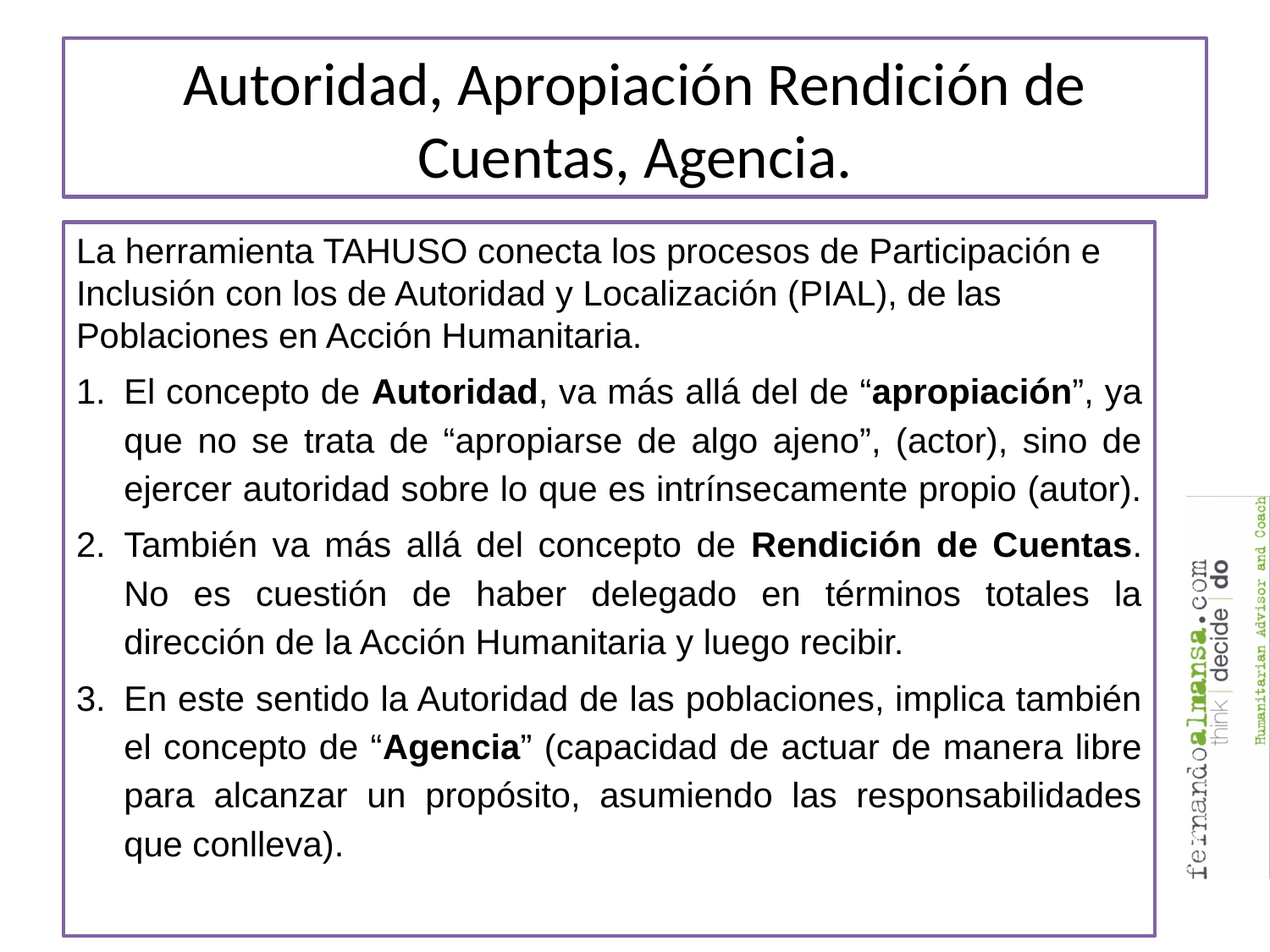

# Autoridad, Apropiación Rendición de Cuentas, Agencia.
La herramienta TAHUSO conecta los procesos de Participación e Inclusión con los de Autoridad y Localización (PIAL), de las Poblaciones en Acción Humanitaria.
El concepto de Autoridad, va más allá del de “apropiación”, ya que no se trata de “apropiarse de algo ajeno”, (actor), sino de ejercer autoridad sobre lo que es intrínsecamente propio (autor).
También va más allá del concepto de Rendición de Cuentas. No es cuestión de haber delegado en términos totales la dirección de la Acción Humanitaria y luego recibir.
En este sentido la Autoridad de las poblaciones, implica también el concepto de “Agencia” (capacidad de actuar de manera libre para alcanzar un propósito, asumiendo las responsabilidades que conlleva).